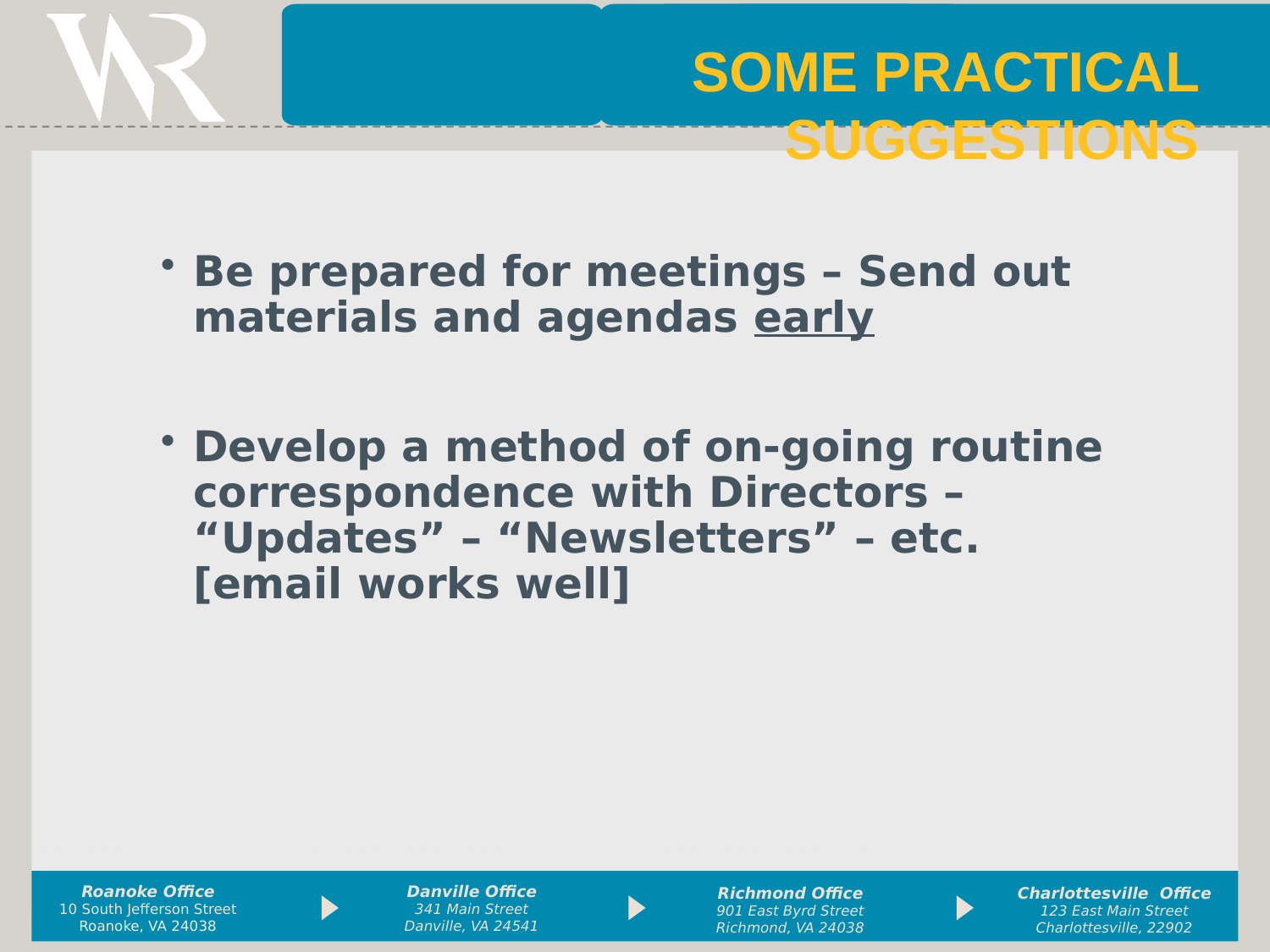

Some Practical Suggestions
Be prepared for meetings – Send out materials and agendas early

Develop a method of on-going routine correspondence with Directors – “Updates” – “Newsletters” – etc.
[email works well]